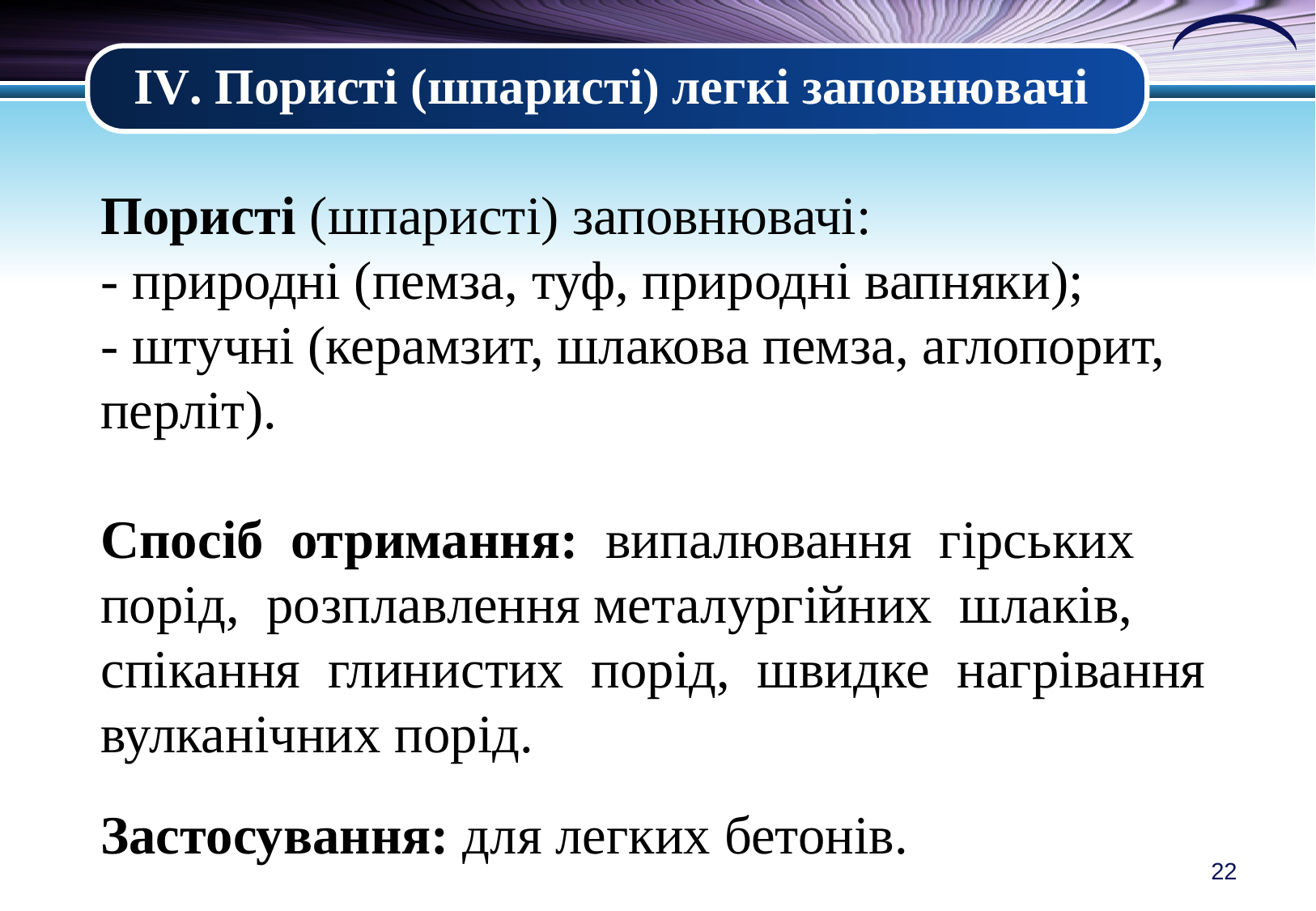

IV. Пористі (шпаристі) легкі заповнювачі
Пористі (шпаристі) заповнювачі:
- природні (пемза, туф, природні вапняки);
- штучні (керамзит, шлакова пемза, аглопорит, перліт).

Спосіб  отримання:  випалювання  гірських  порід,  розплавлення металургійних  шлаків,  спікання  глинистих  порід,  швидке  нагрівання вулканічних порід.

Застосування: для легких бетонів.
22